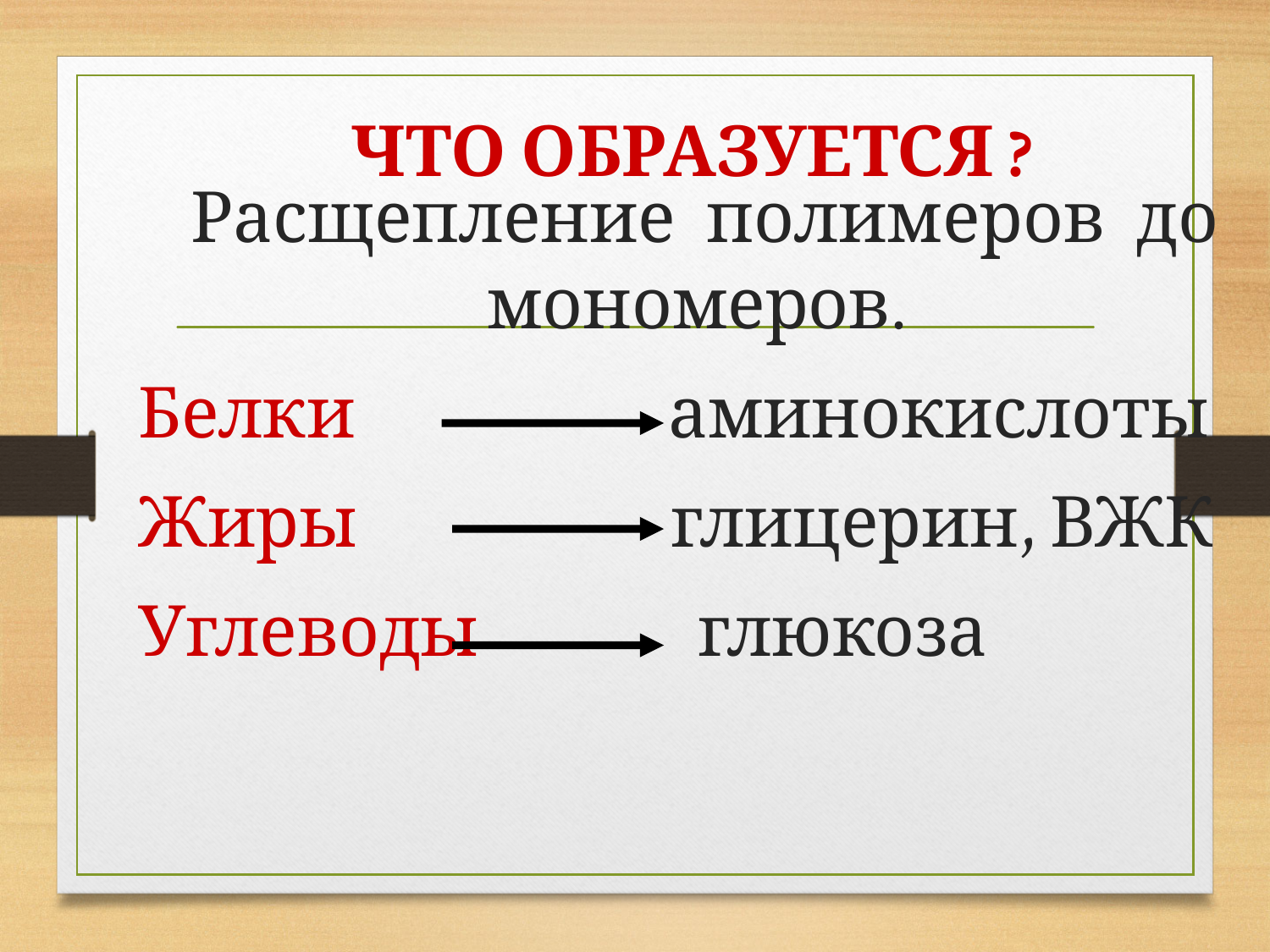

# ЧТО ОБРАЗУЕТСЯ ?
     Расщепление  полимеров  до   мономеров.
    Белки                    аминокислоты
    Жиры                    глицерин, ВЖК
    Углеводы              глюкоза